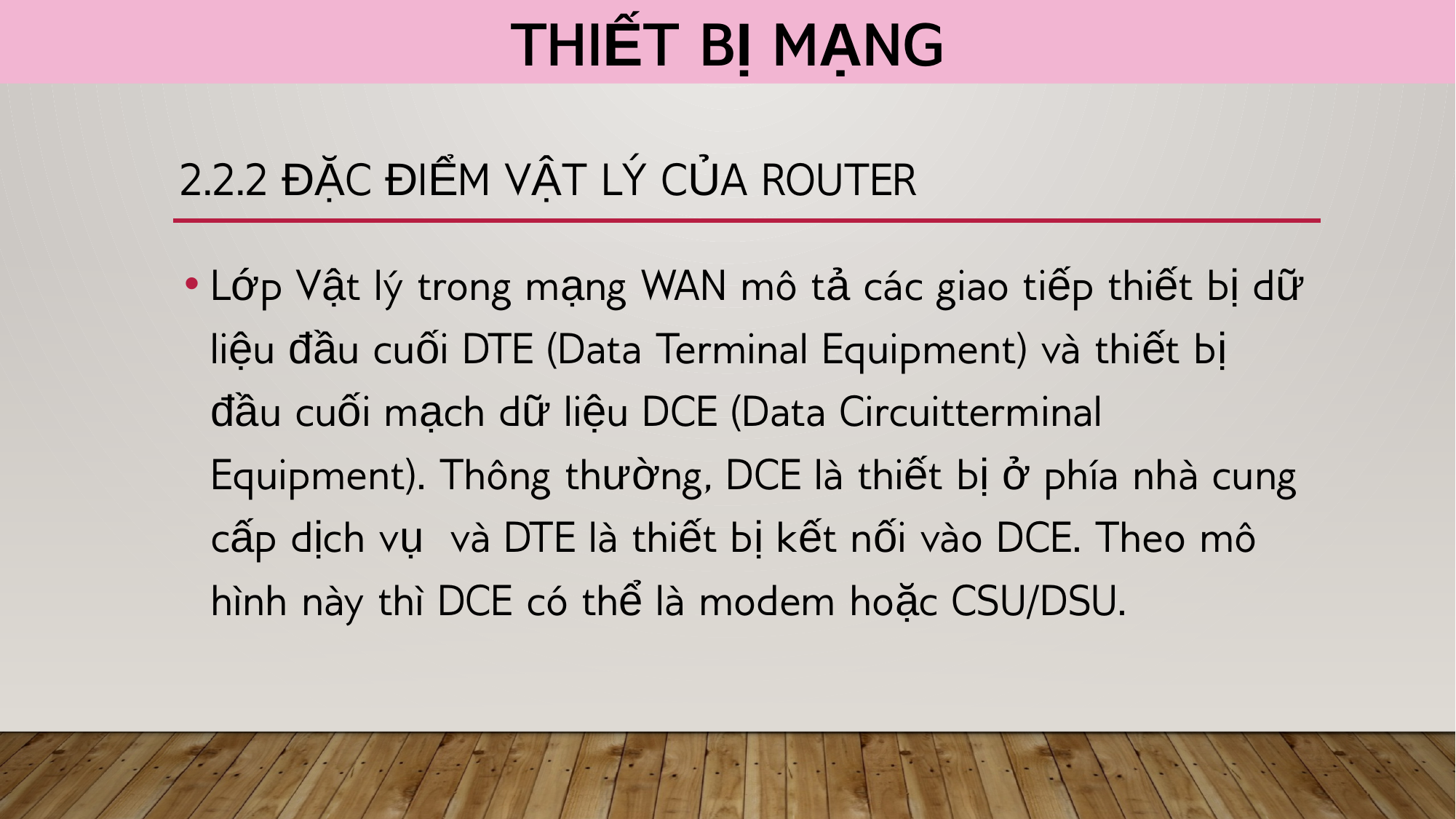

THIẾT BỊ MẠNG
# 2.2.2 Đặc điểm vật lý của router
Lớp Vật lý trong mạng WAN mô tả các giao tiếp thiết bị dữ liệu đầu cuối DTE (Data Terminal Equipment) và thiết bị đầu cuối mạch dữ liệu DCE (Data Circuitterminal Equipment). Thông thường, DCE là thiết bị ở phía nhà cung cấp dịch vụ  và DTE là thiết bị kết nối vào DCE. Theo mô hình này thì DCE có thể là modem hoặc CSU/DSU.